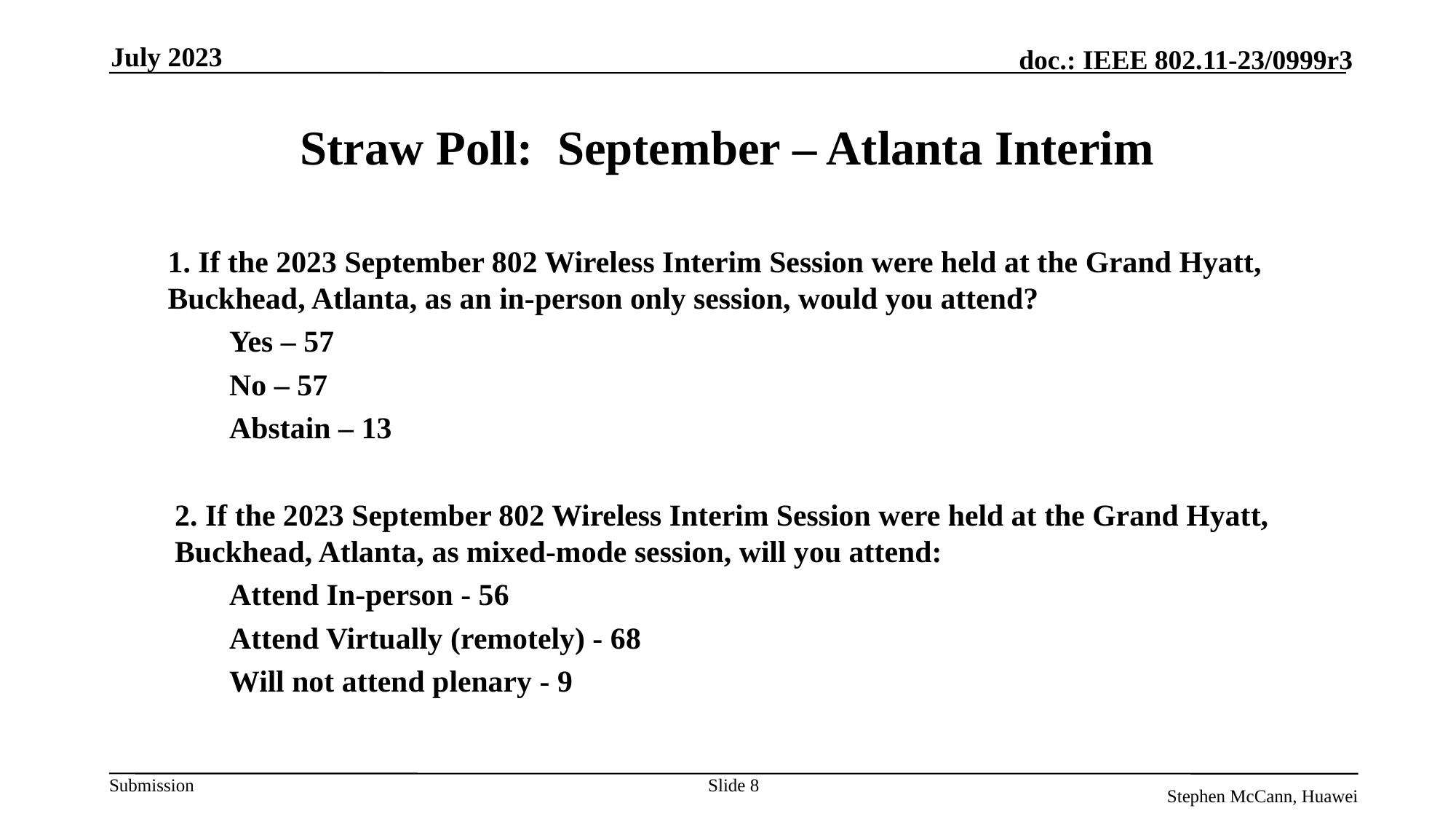

July 2023
# Straw Poll:  September – Atlanta Interim
1. If the 2023 September 802 Wireless Interim Session were held at the Grand Hyatt, Buckhead, Atlanta, as an in-person only session, would you attend?
Yes – 57
No – 57
Abstain – 13

2. If the 2023 September 802 Wireless Interim Session were held at the Grand Hyatt, Buckhead, Atlanta, as mixed-mode session, will you attend:
Attend In-person - 56
Attend Virtually (remotely) - 68
Will not attend plenary - 9

Slide 8
Stephen McCann, Huawei